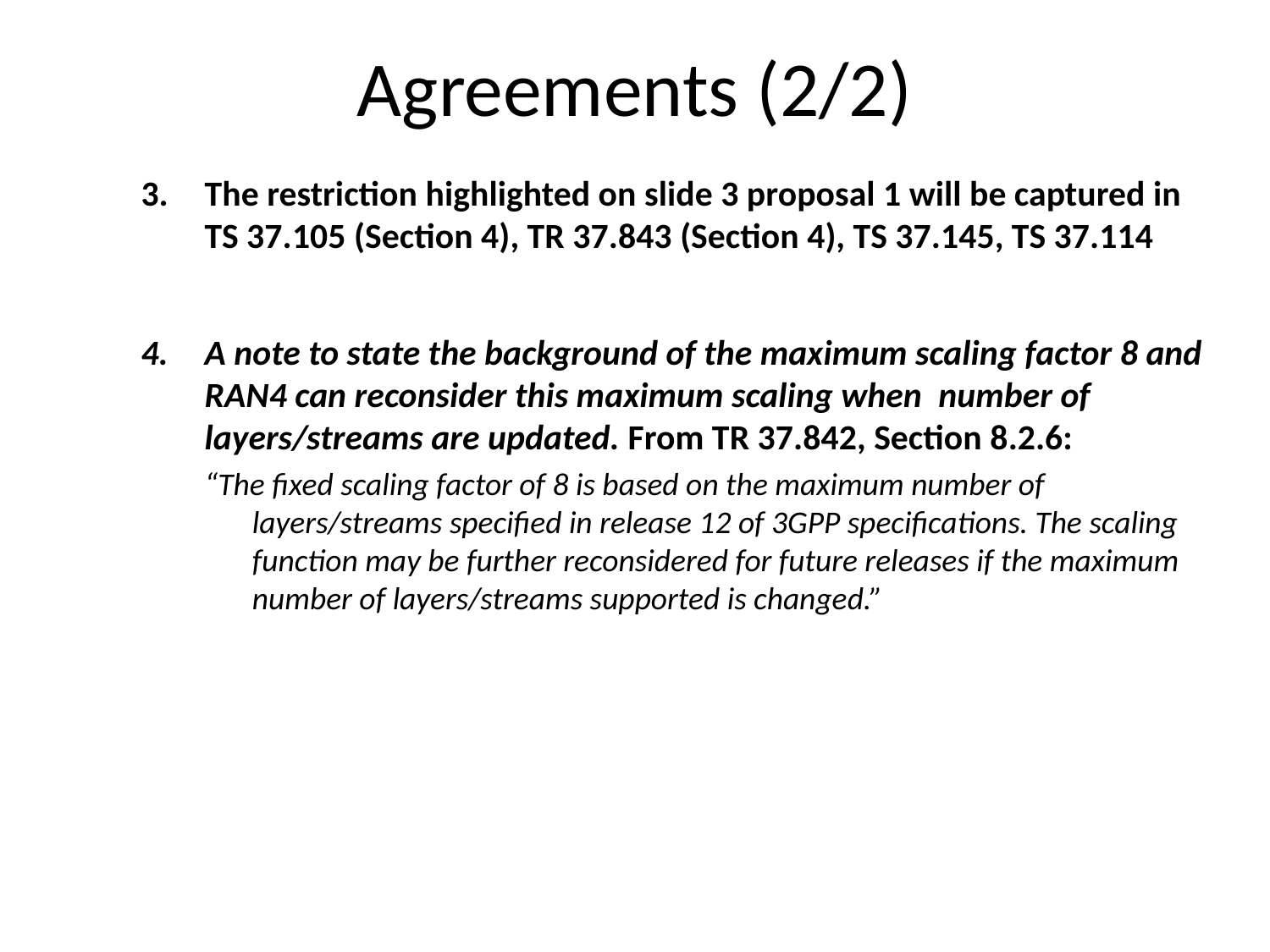

# Agreements (2/2)
The restriction highlighted on slide 3 proposal 1 will be captured in TS 37.105 (Section 4), TR 37.843 (Section 4), TS 37.145, TS 37.114

A note to state the background of the maximum scaling factor 8 and RAN4 can reconsider this maximum scaling when  number of layers/streams are updated. From TR 37.842, Section 8.2.6:
“The fixed scaling factor of 8 is based on the maximum number of layers/streams specified in release 12 of 3GPP specifications. The scaling function may be further reconsidered for future releases if the maximum number of layers/streams supported is changed.”